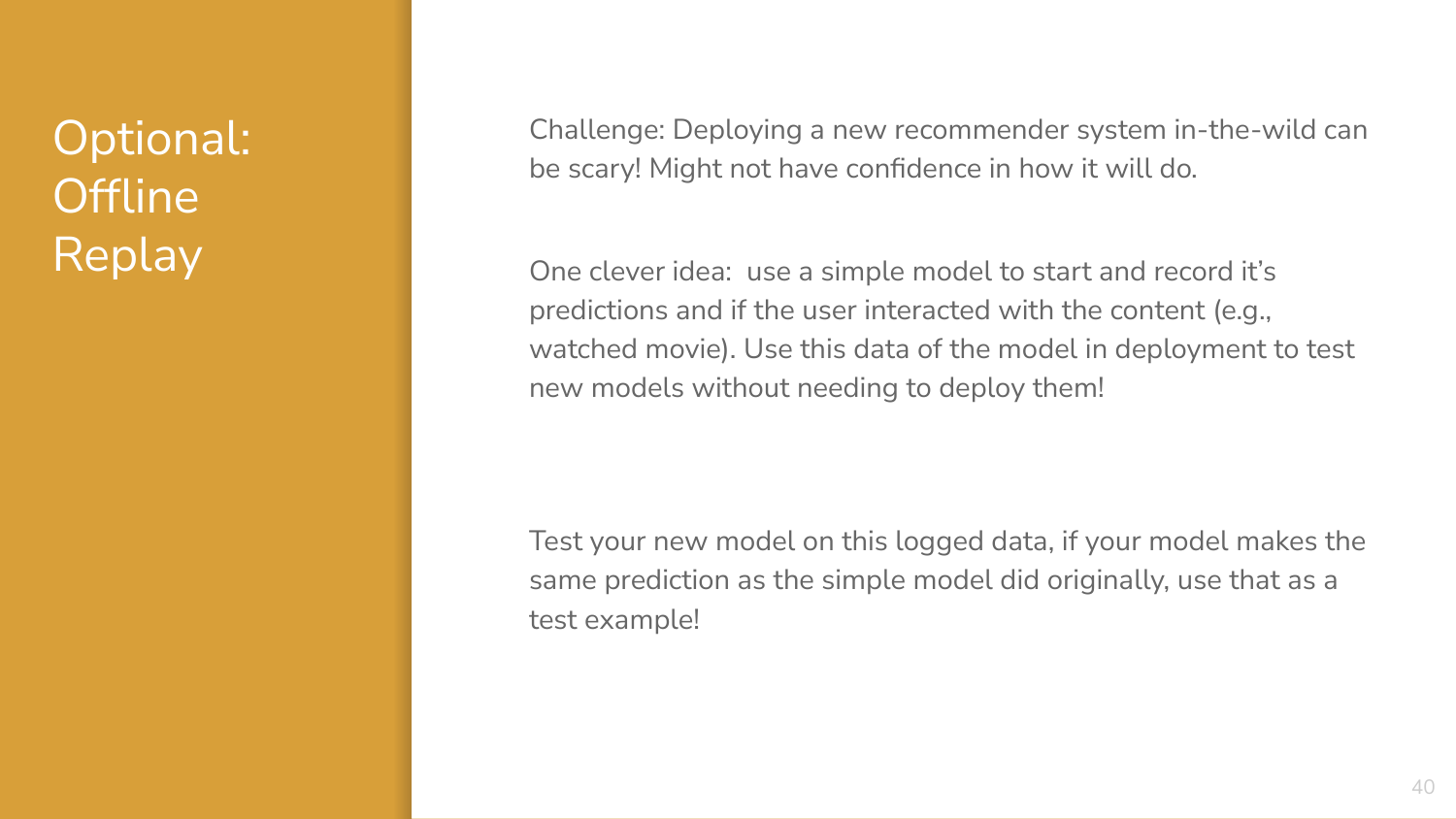

# Optional: Offline Replay
Challenge: Deploying a new recommender system in-the-wild can be scary! Might not have confidence in how it will do.

One clever idea:  use a simple model to start and record it’s predictions and if the user interacted with the content (e.g., watched movie). Use this data of the model in deployment to test new models without needing to deploy them!

Test your new model on this logged data, if your model makes the same prediction as the simple model did originally, use that as a test example!
40